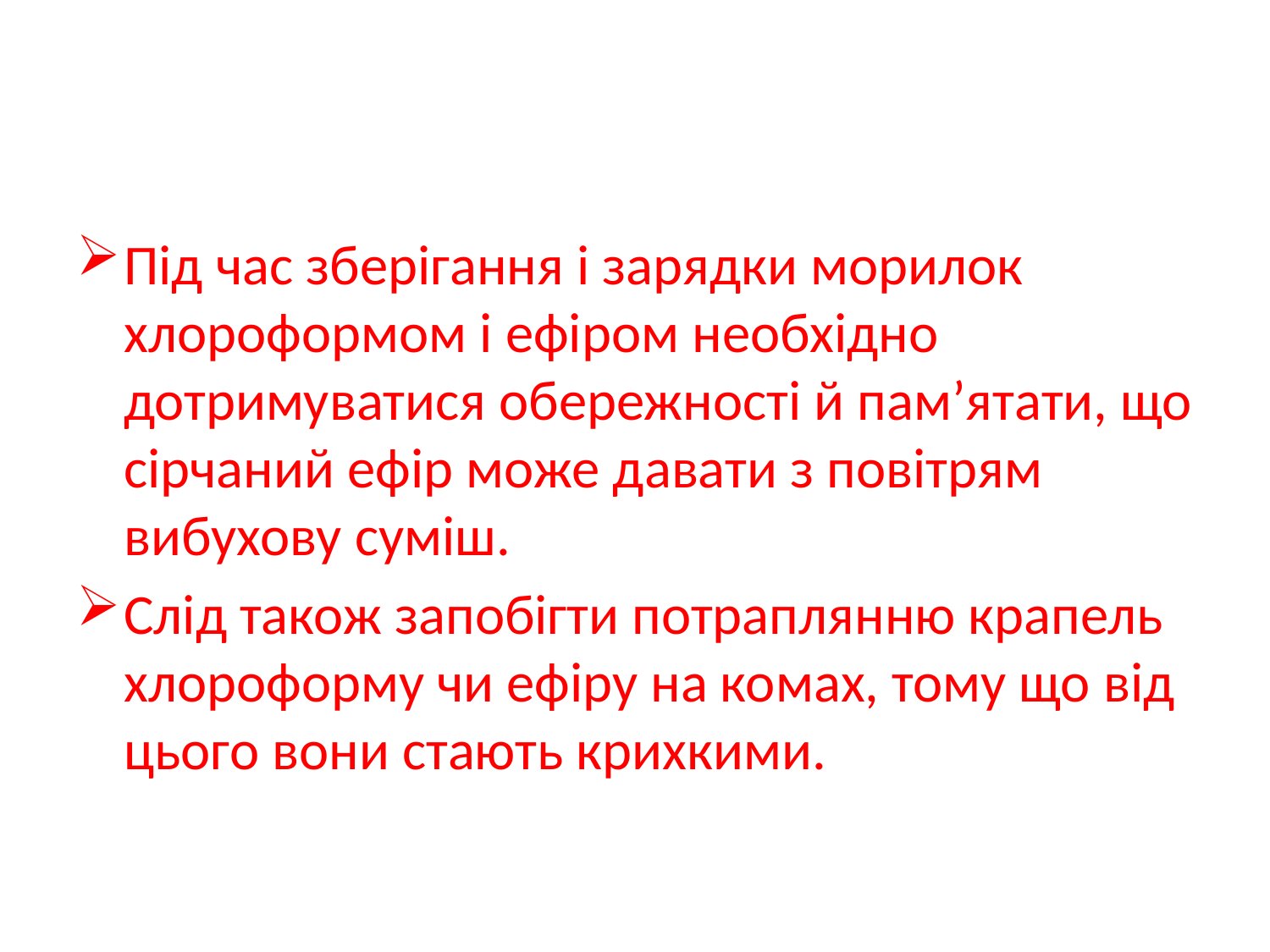

#
Під час зберігання і зарядки морилок хлороформом і ефіром необхідно дотримуватися обережності й пам’ятати, що сірчаний ефір може давати з повітрям вибухову суміш.
Слід також запобігти потраплянню крапель хлороформу чи ефіру на комах, тому що від цього вони стають крихкими.